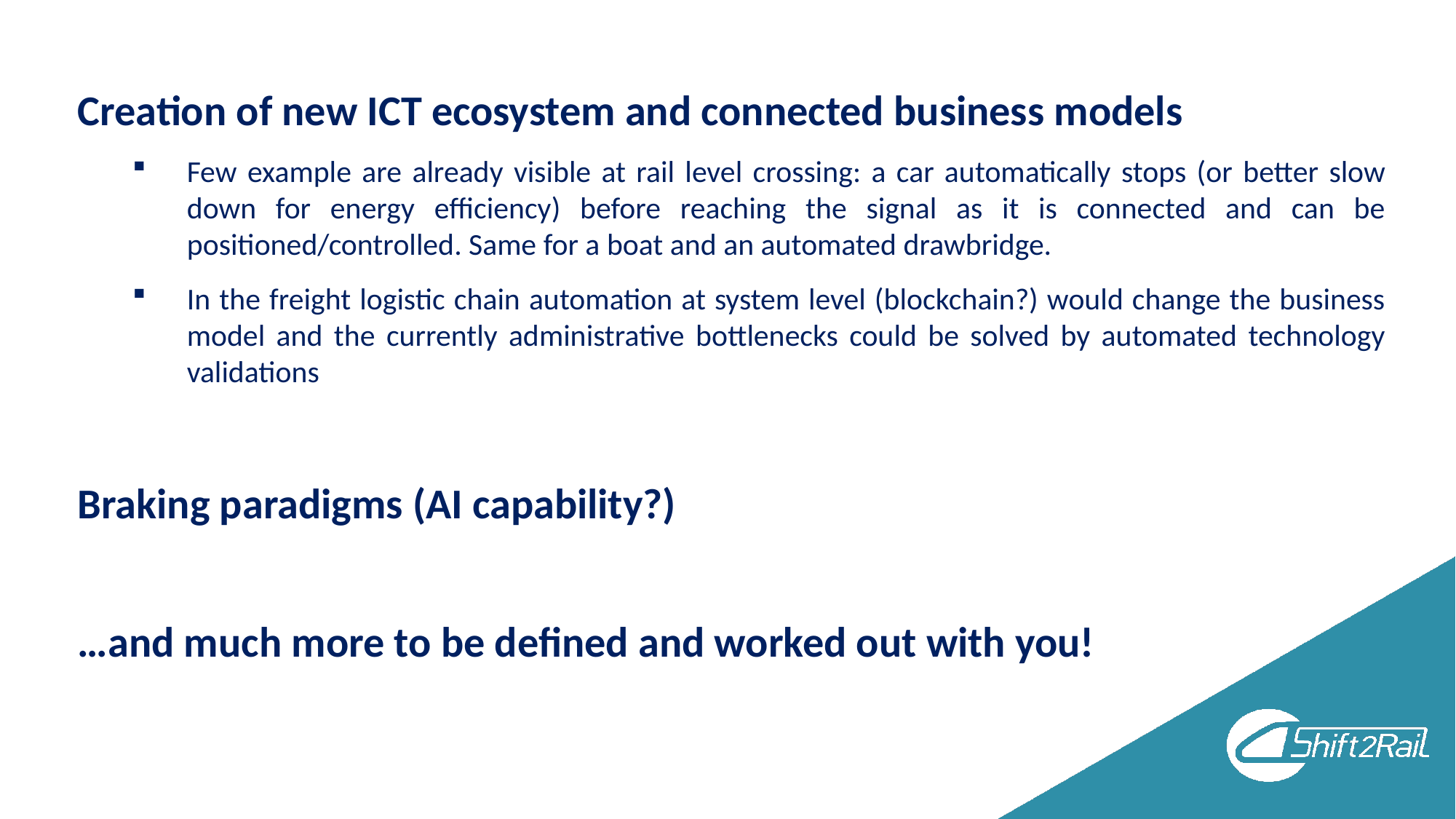

Creation of new ICT ecosystem and connected business models
Few example are already visible at rail level crossing: a car automatically stops (or better slow down for energy efficiency) before reaching the signal as it is connected and can be positioned/controlled. Same for a boat and an automated drawbridge.
In the freight logistic chain automation at system level (blockchain?) would change the business model and the currently administrative bottlenecks could be solved by automated technology validations

Braking paradigms (AI capability?)

…and much more to be defined and worked out with you!